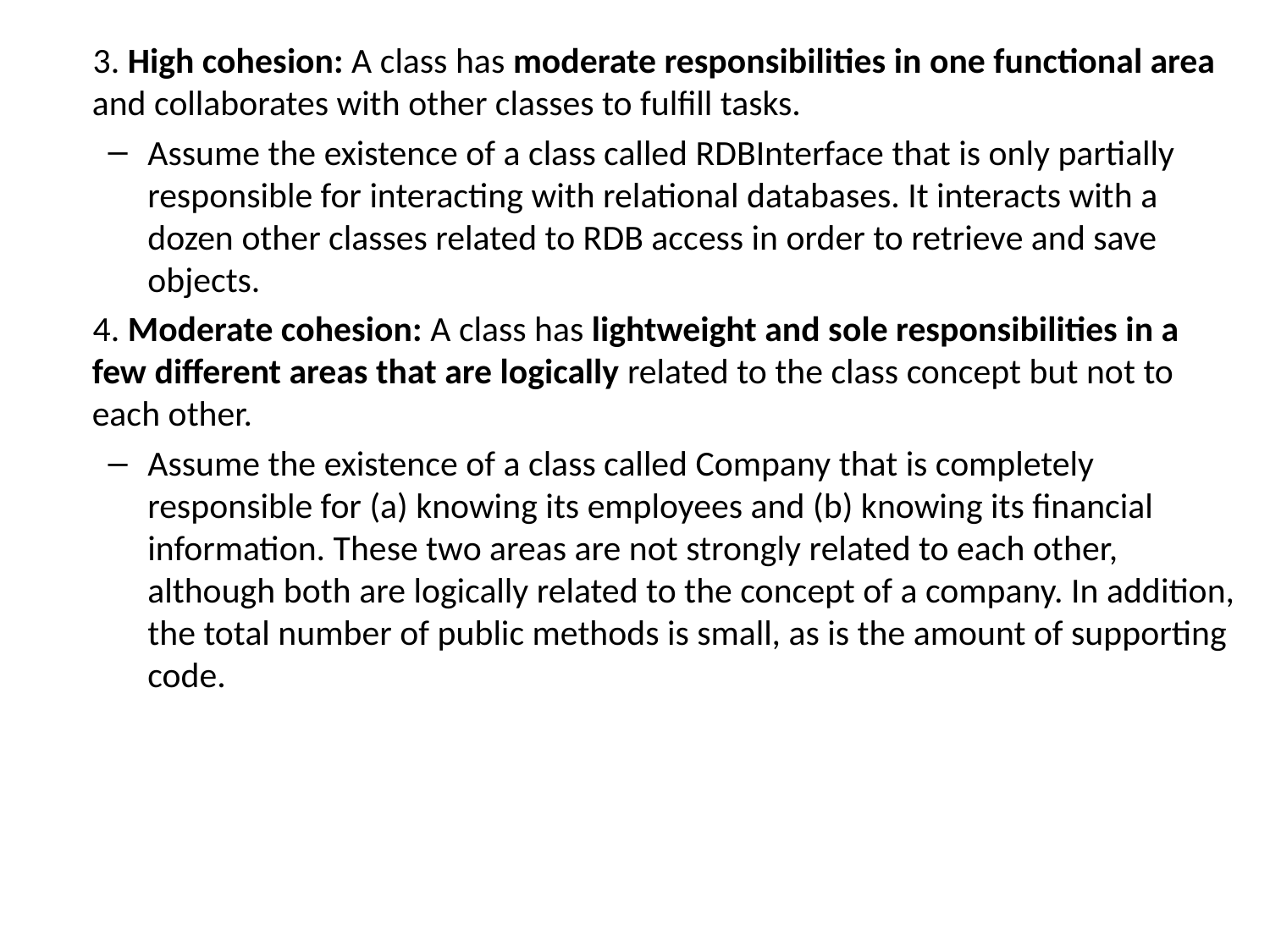

3. High cohesion: A class has moderate responsibilities in one functional area and collaborates with other classes to fulfill tasks.
Assume the existence of a class called RDBInterface that is only partially responsible for interacting with relational databases. It interacts with a dozen other classes related to RDB access in order to retrieve and save objects.
      4. Moderate cohesion: A class has lightweight and sole responsibilities in a few different areas that are logically related to the class concept but not to each other.
Assume the existence of a class called Company that is completely responsible for (a) knowing its employees and (b) knowing its financial information. These two areas are not strongly related to each other, although both are logically related to the concept of a company. In addition, the total number of public methods is small, as is the amount of supporting code.